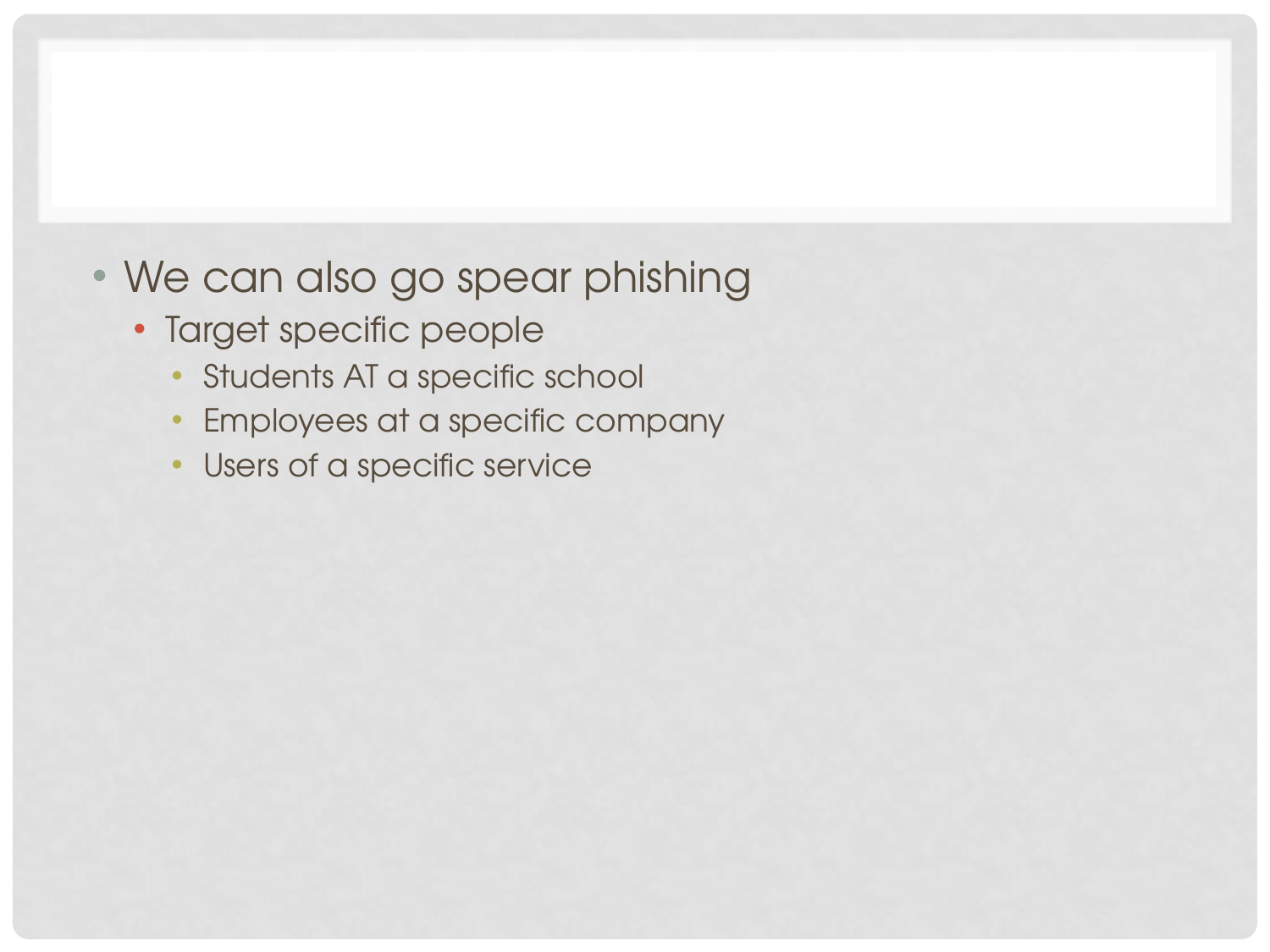

#
We can also go spear phishing
Target specific people
Students AT a specific school
Employees at a specific company
Users of a specific service